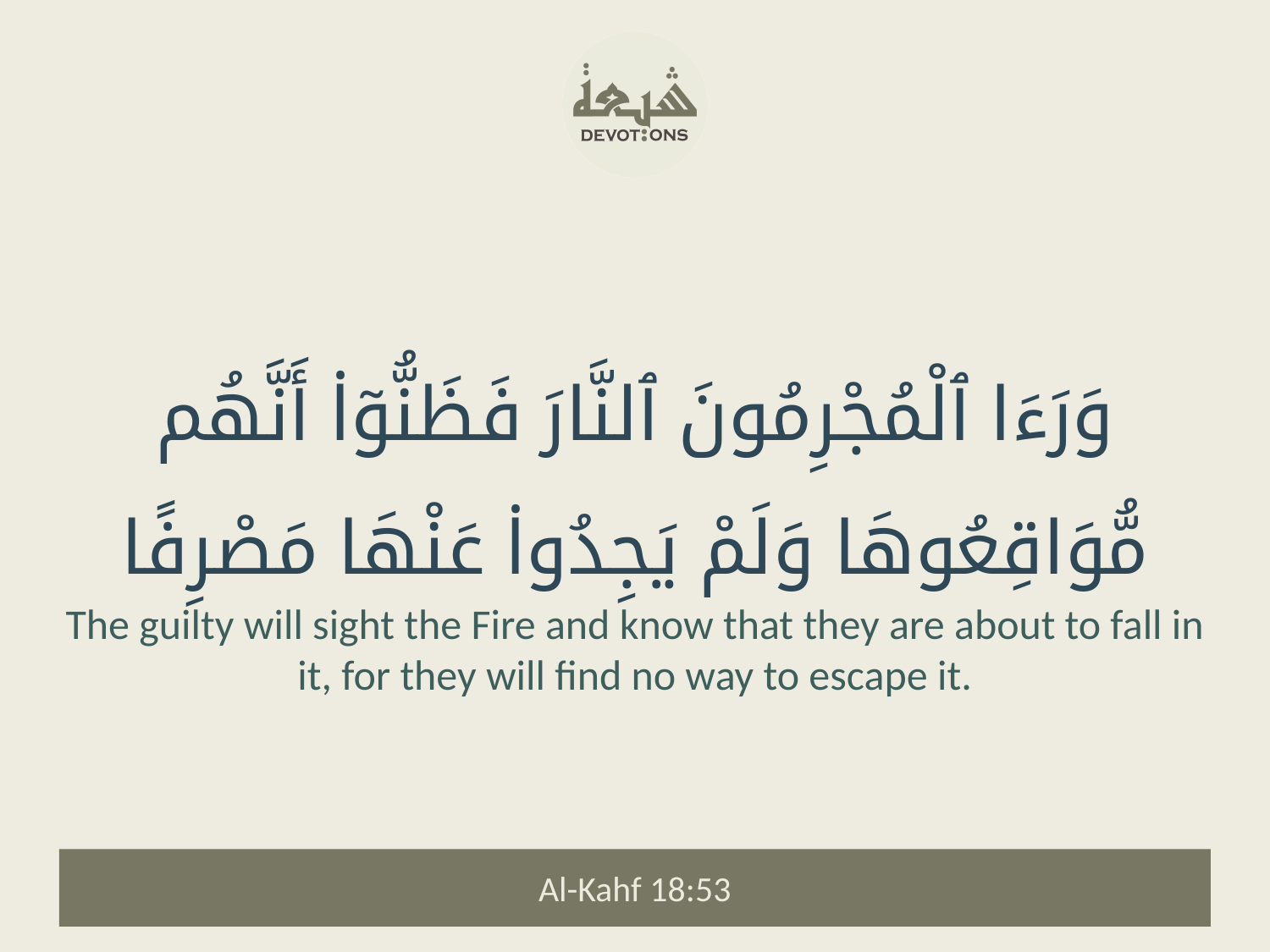

وَرَءَا ٱلْمُجْرِمُونَ ٱلنَّارَ فَظَنُّوٓا۟ أَنَّهُم مُّوَاقِعُوهَا وَلَمْ يَجِدُوا۟ عَنْهَا مَصْرِفًا
The guilty will sight the Fire and know that they are about to fall in it, for they will find no way to escape it.
Al-Kahf 18:53